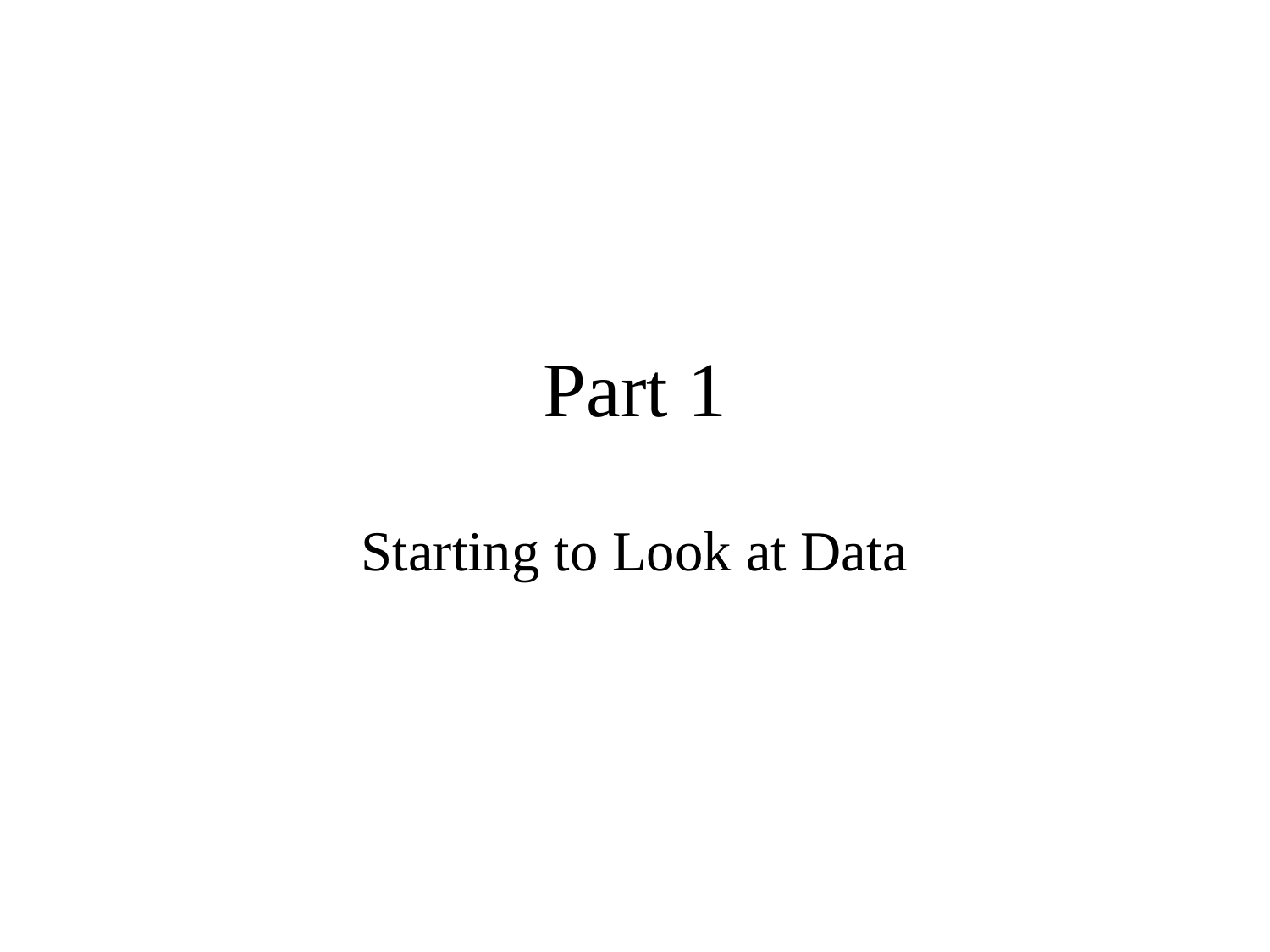

# Part 1
Starting to Look at Data